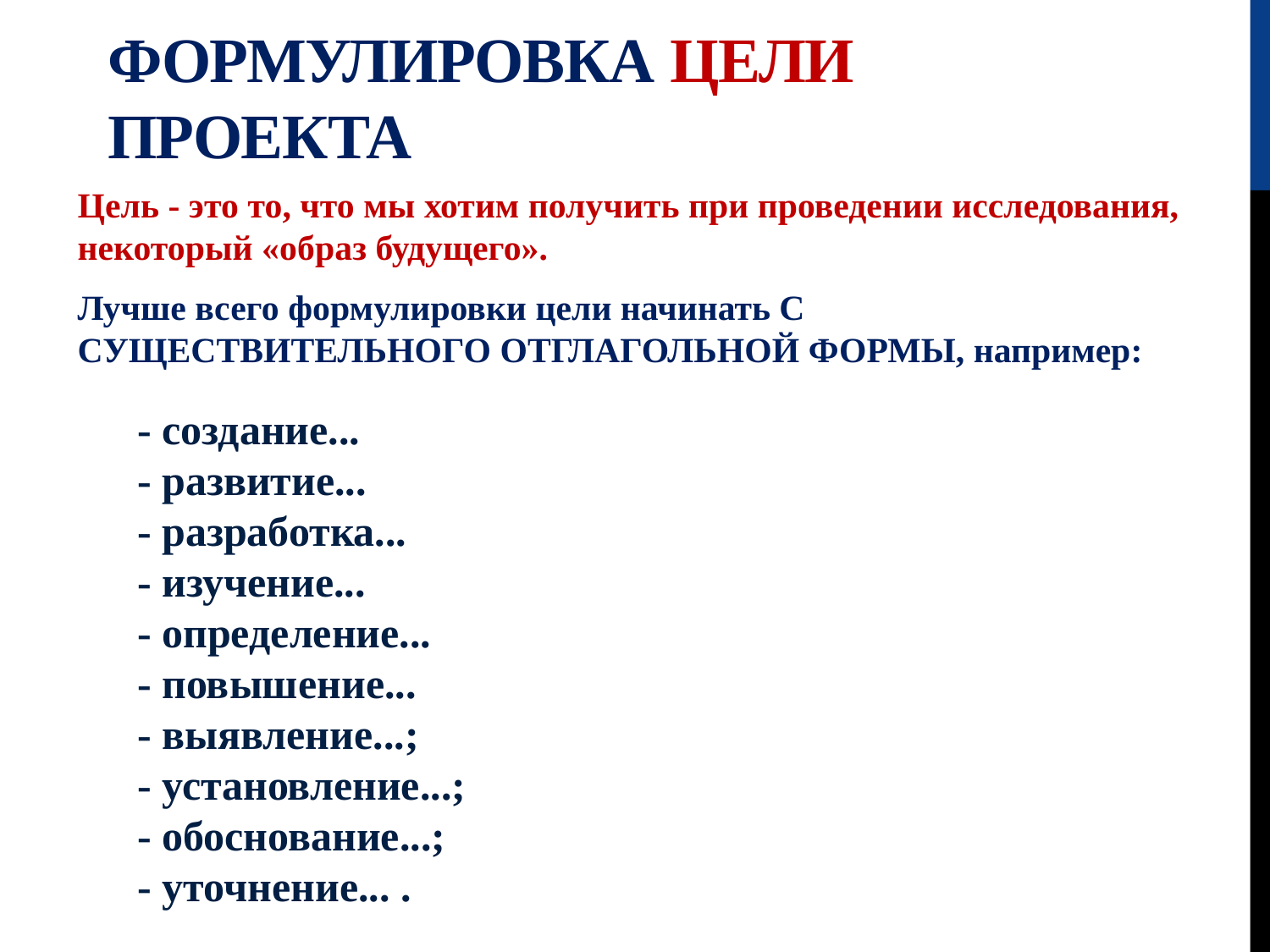

# Формулировка цели проекта
Цель - это то, что мы хотим получить при проведении исследования, некоторый «образ будущего».
Лучше всего формулировки цели начинать С СУЩЕСТВИТЕЛЬНОГО ОТГЛАГОЛЬНОЙ ФОРМЫ, например:
- создание...
- развитие...
- разработка...
- изучение...
- определение...
- повышение...
- выявление...;
- установление...;
- обоснование...;
- уточнение... .